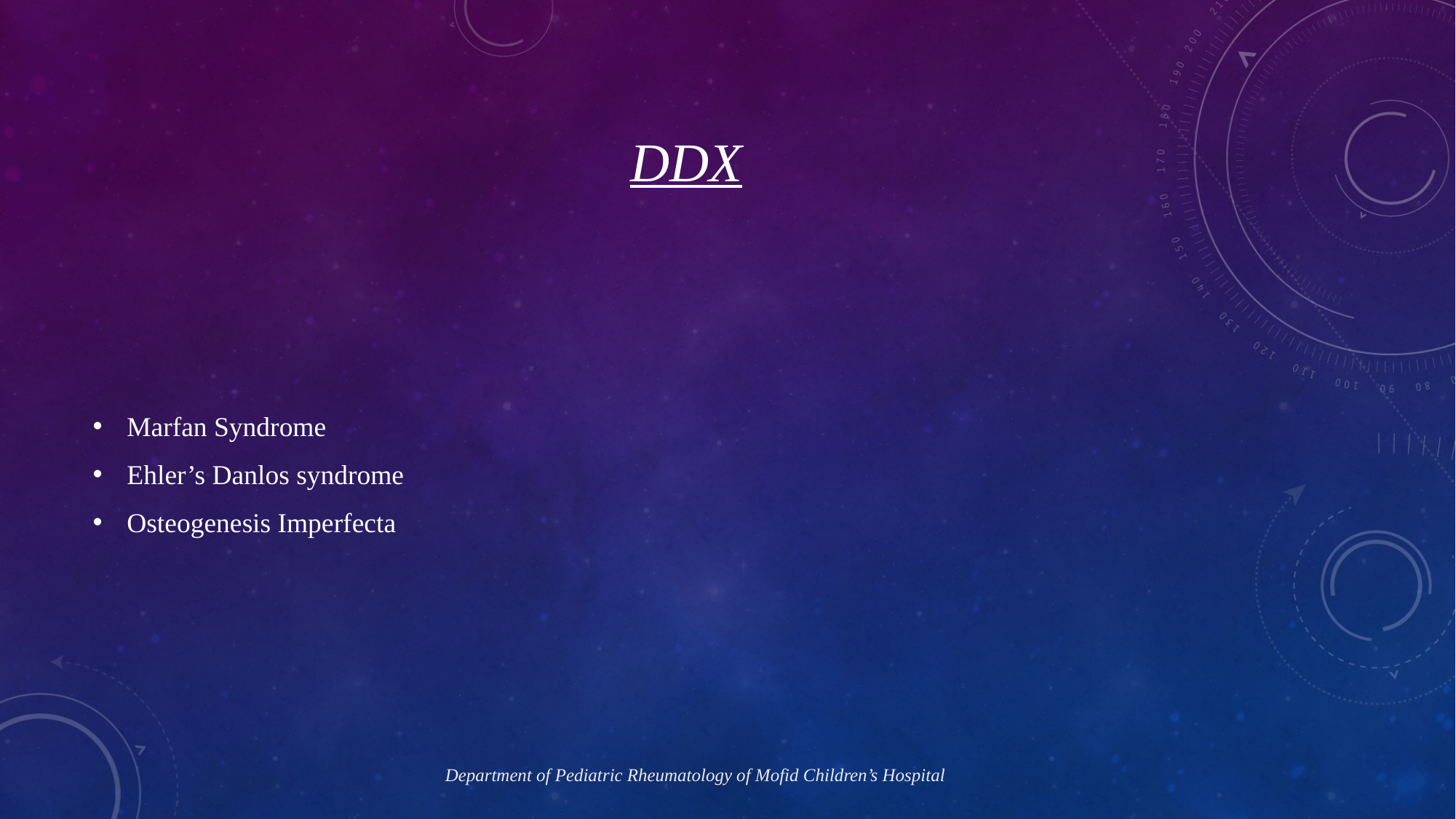

# DDx
Marfan Syndrome
Ehler’s Danlos syndrome
Osteogenesis Imperfecta
Department of Pediatric Rheumatology of Mofid Children’s Hospital